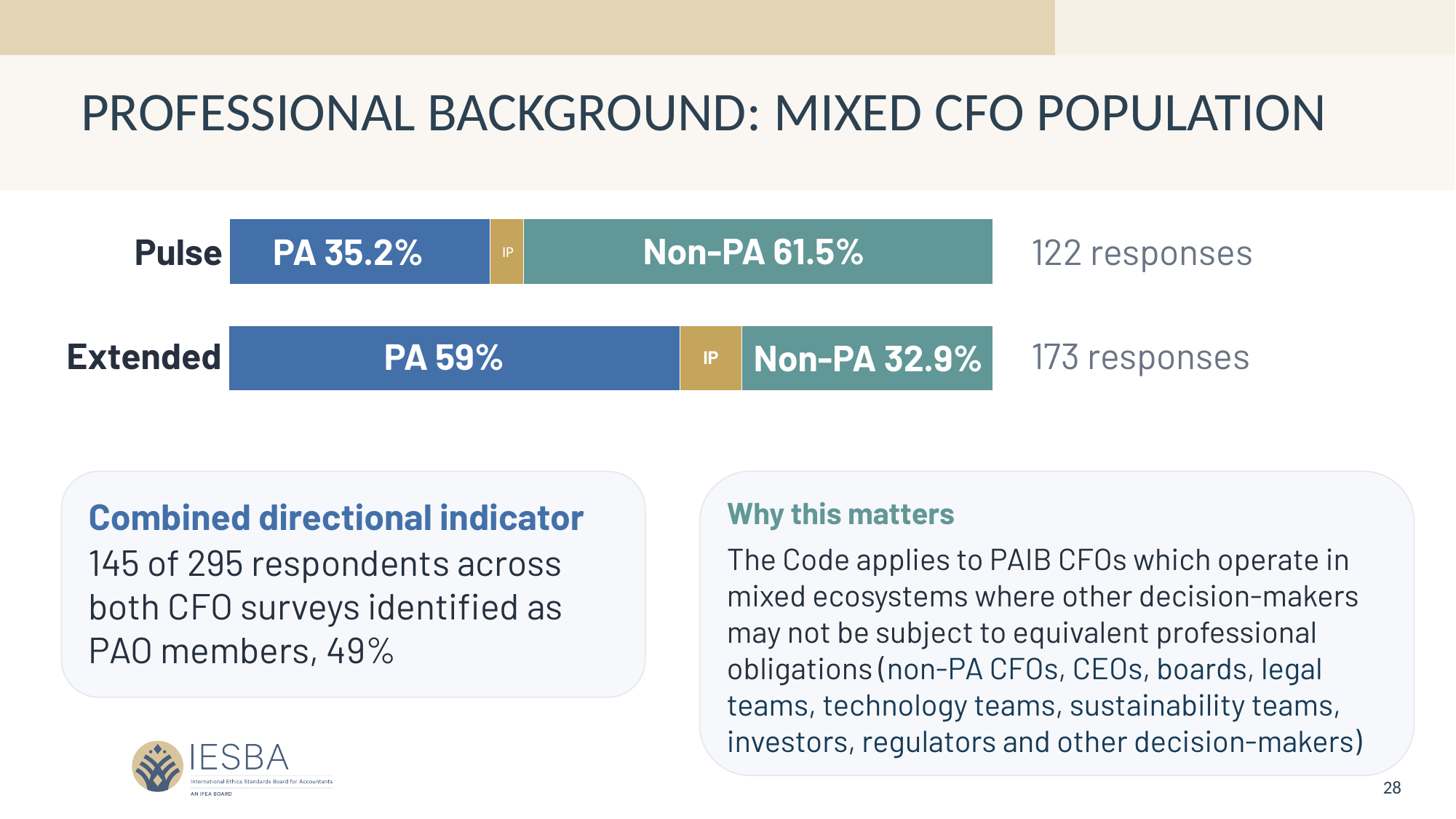

# PROFESSIONAL BACKGROUND: MIXED CFO POPULATION

IP

Non-PA 61.5%
Pulse
PA 35.2%
122 responses

Extended
173 responses
PA 59%
Non-PA 32.9%
IP

Combined directional indicator
Why this matters
145 of 295 respondents across both CFO surveys identified as PAO members, 49%
The Code applies to PAIB CFOs which operate in mixed ecosystems where other decision-makers may not be subject to equivalent professional obligations (non-PA CFOs, CEOs, boards, legal teams, technology teams, sustainability teams, investors, regulators and other decision-makers)
28